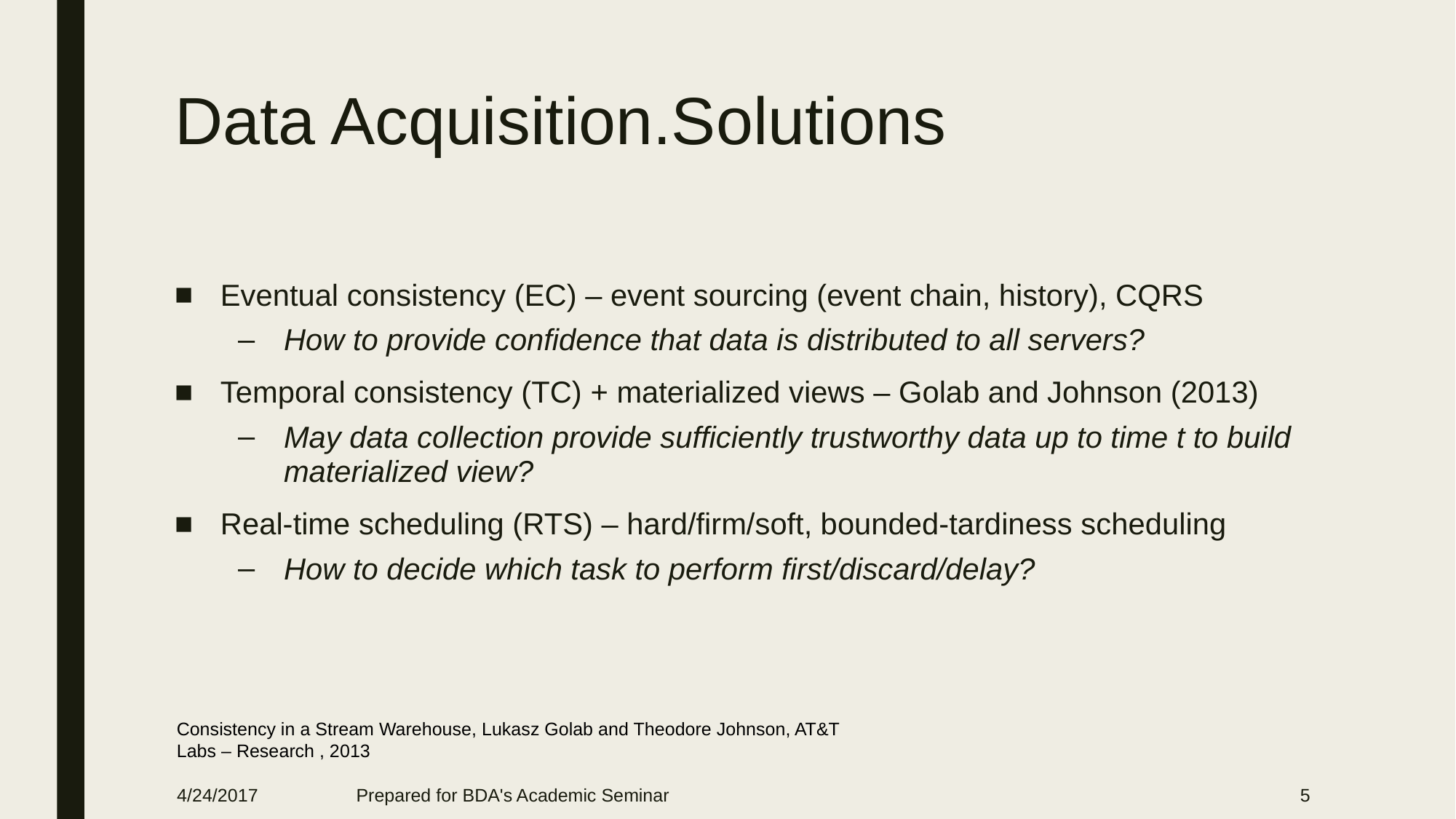

# Data Acquisition.Solutions
Eventual consistency (EC) – event sourcing (event chain, history), CQRS
How to provide confidence that data is distributed to all servers?
Temporal consistency (TC) + materialized views – Golab and Johnson (2013)
May data collection provide sufficiently trustworthy data up to time t to build materialized view?
Real-time scheduling (RTS) – hard/firm/soft, bounded-tardiness scheduling
How to decide which task to perform first/discard/delay?
Consistency in a Stream Warehouse, Lukasz Golab and Theodore Johnson, AT&T Labs – Research , 2013
4/24/2017
Prepared for BDA's Academic Seminar
5